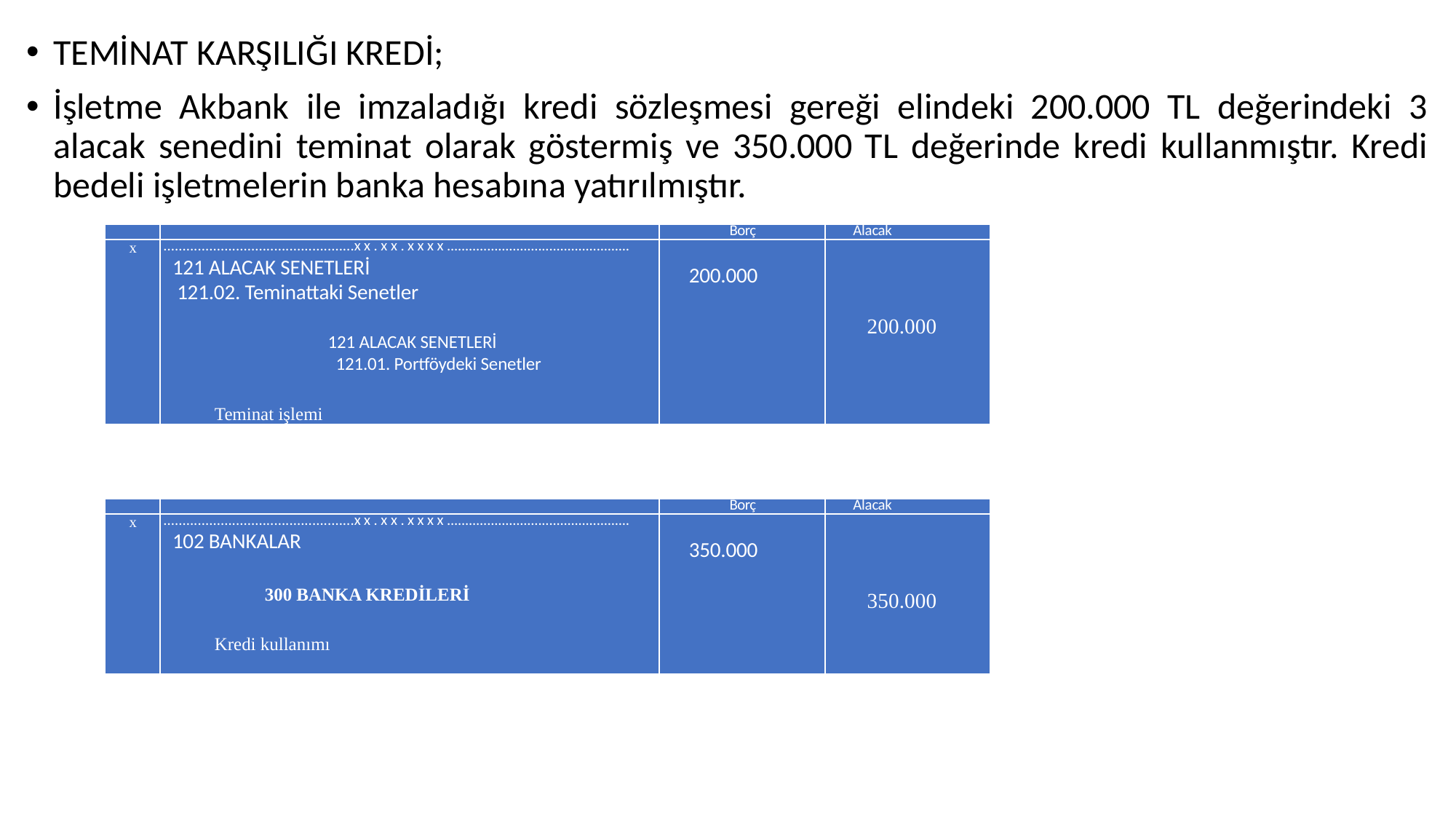

TEMİNAT KARŞILIĞI KREDİ;
İşletme Akbank ile imzaladığı kredi sözleşmesi gereği elindeki 200.000 TL değerindeki 3 alacak senedini teminat olarak göstermiş ve 350.000 TL değerinde kredi kullanmıştır. Kredi bedeli işletmelerin banka hesabına yatırılmıştır.

|  |  | Borç | Alacak |
| --- | --- | --- | --- |
| x | ..................................................xx.xx.xxxx.................................................. 121 ALACAK SENETLERİ 121.02. Teminattaki Senetler 121 ALACAK SENETLERİ 121.01. Portföydeki Senetler Teminat işlemi | 200.000 | 200.000 |
|  |  | Borç | Alacak |
| --- | --- | --- | --- |
| x | ..................................................xx.xx.xxxx.................................................. 102 BANKALAR 300 BANKA KREDİLERİ Kredi kullanımı | 350.000 | 350.000 |